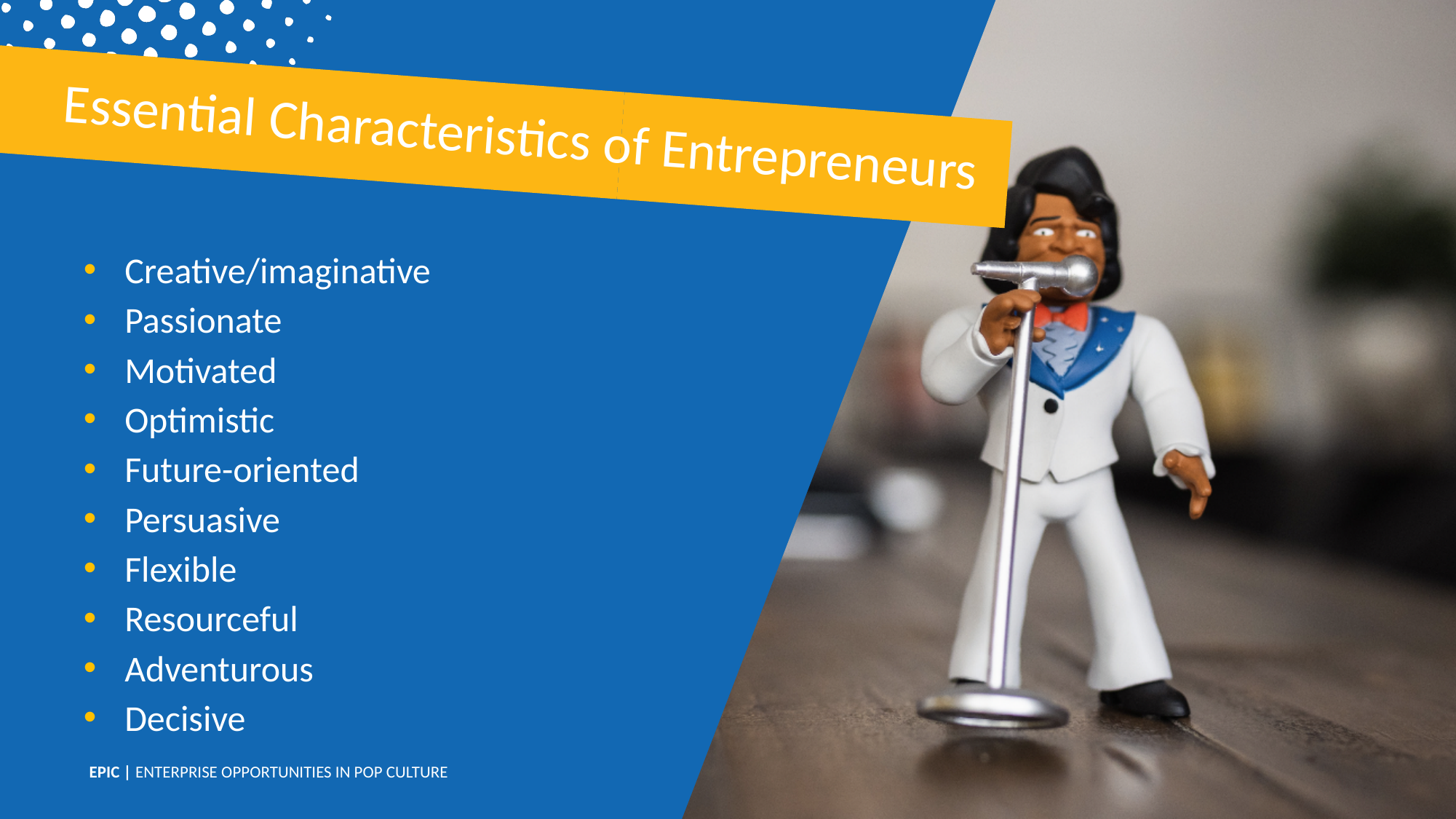

Essential Characteristics of Entrepreneurs
Creative/imaginative
Passionate
Motivated
Optimistic
Future-oriented
Persuasive
Flexible
Resourceful
Adventurous
Decisive